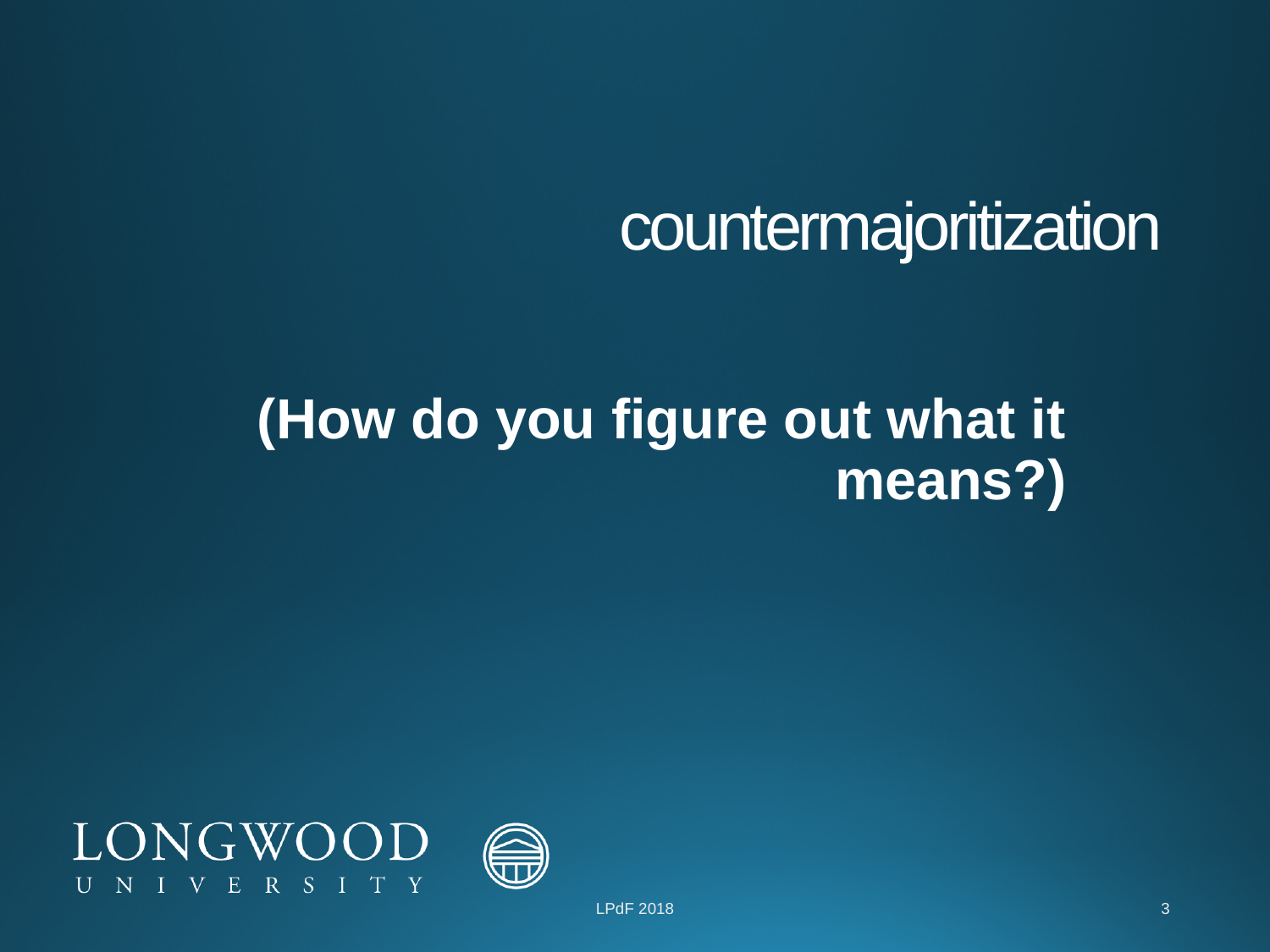

# countermajoritization
(How do you figure out what it means?)
LPdF 2018
3